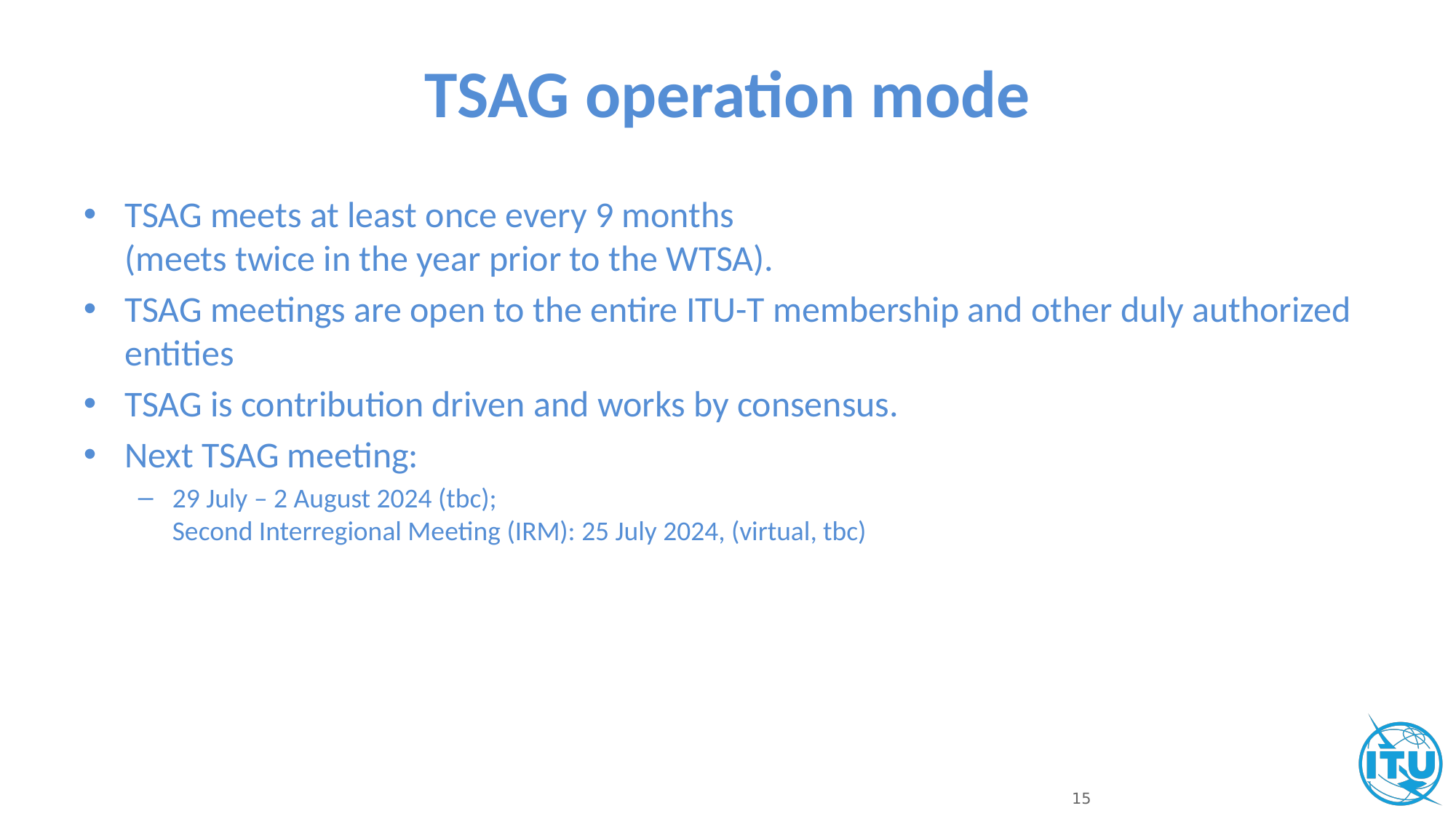

# TSAG operation mode
TSAG meets at least once every 9 months
(meets twice in the year prior to the WTSA).
TSAG meetings are open to the entire ITU-T membership and other duly authorized entities
TSAG is contribution driven and works by consensus.
Next TSAG meeting:
29 July – 2 August 2024 (tbc);
Second Interregional Meeting (IRM): 25 July 2024, (virtual, tbc)
15